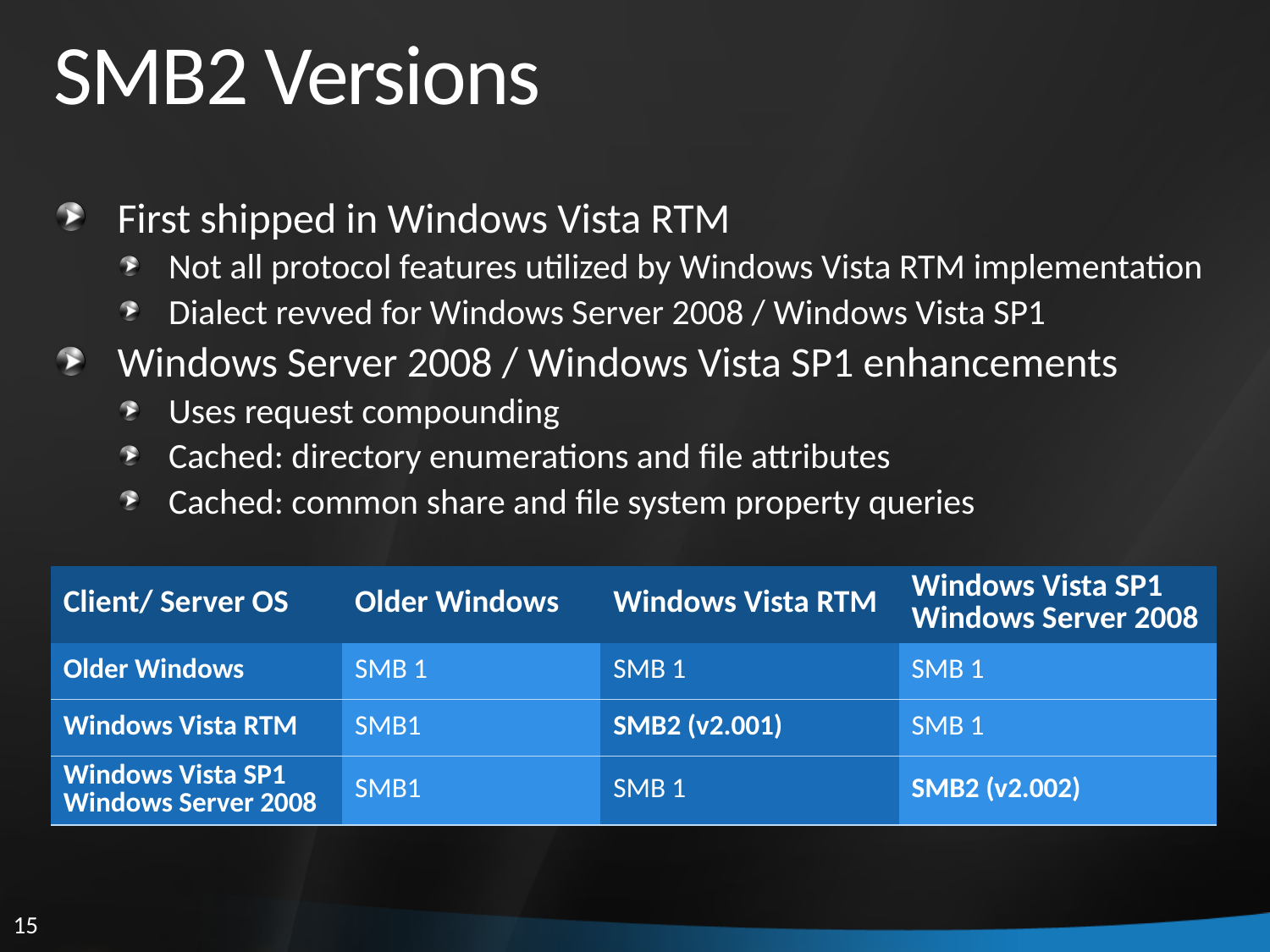

# SMB2 Versions
First shipped in Windows Vista RTM
Not all protocol features utilized by Windows Vista RTM implementation
Dialect revved for Windows Server 2008 / Windows Vista SP1
Windows Server 2008 / Windows Vista SP1 enhancements
Uses request compounding
Cached: directory enumerations and file attributes
Cached: common share and file system property queries
| Client/ Server OS | Older Windows | Windows Vista RTM | Windows Vista SP1 Windows Server 2008 |
| --- | --- | --- | --- |
| Older Windows | SMB 1 | SMB 1 | SMB 1 |
| Windows Vista RTM | SMB1 | SMB2 (v2.001) | SMB 1 |
| Windows Vista SP1 Windows Server 2008 | SMB1 | SMB 1 | SMB2 (v2.002) |